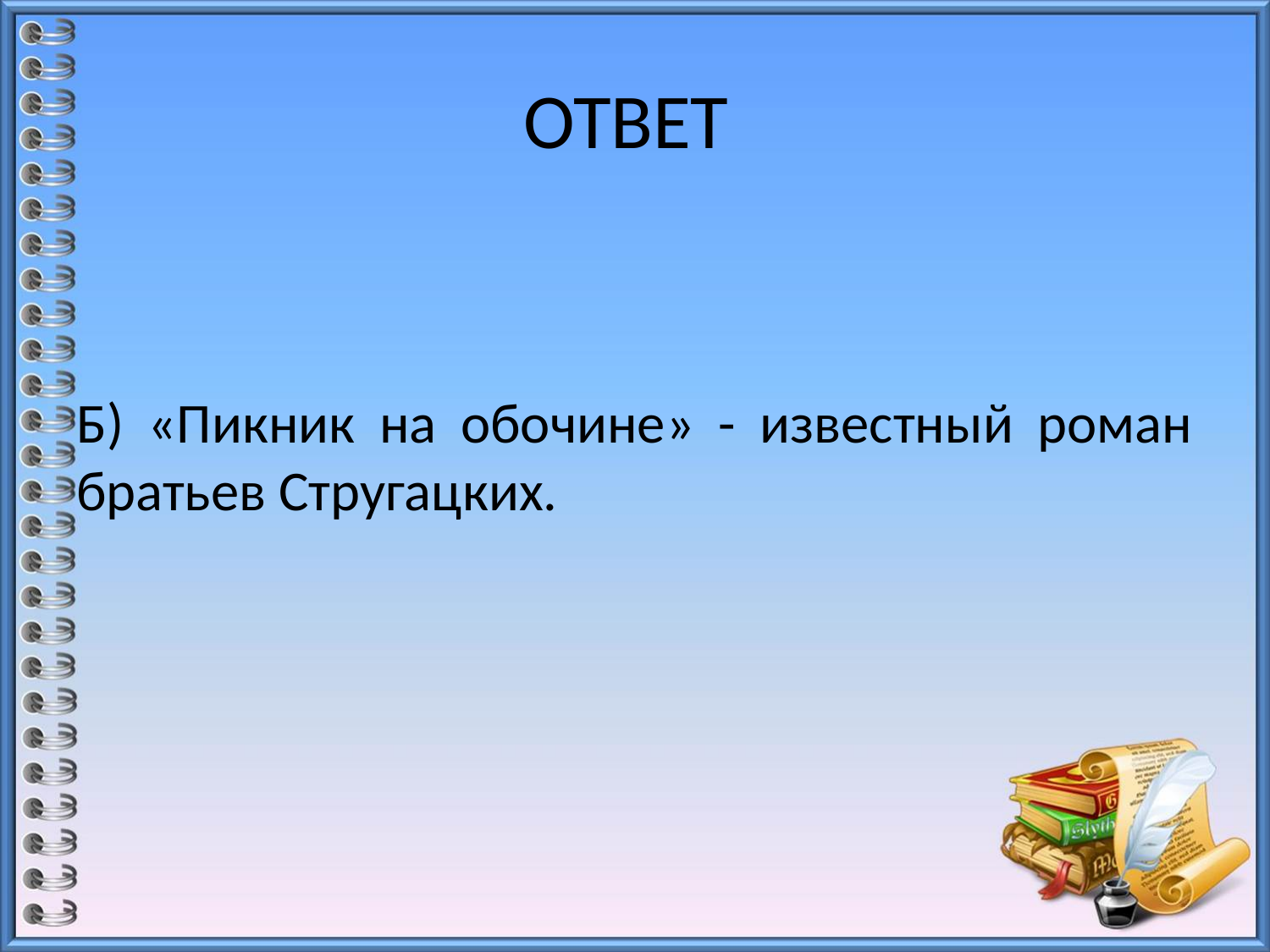

# ОТВЕТ

Б) «Пикник на обочине» - известный роман братьев Стругацких.